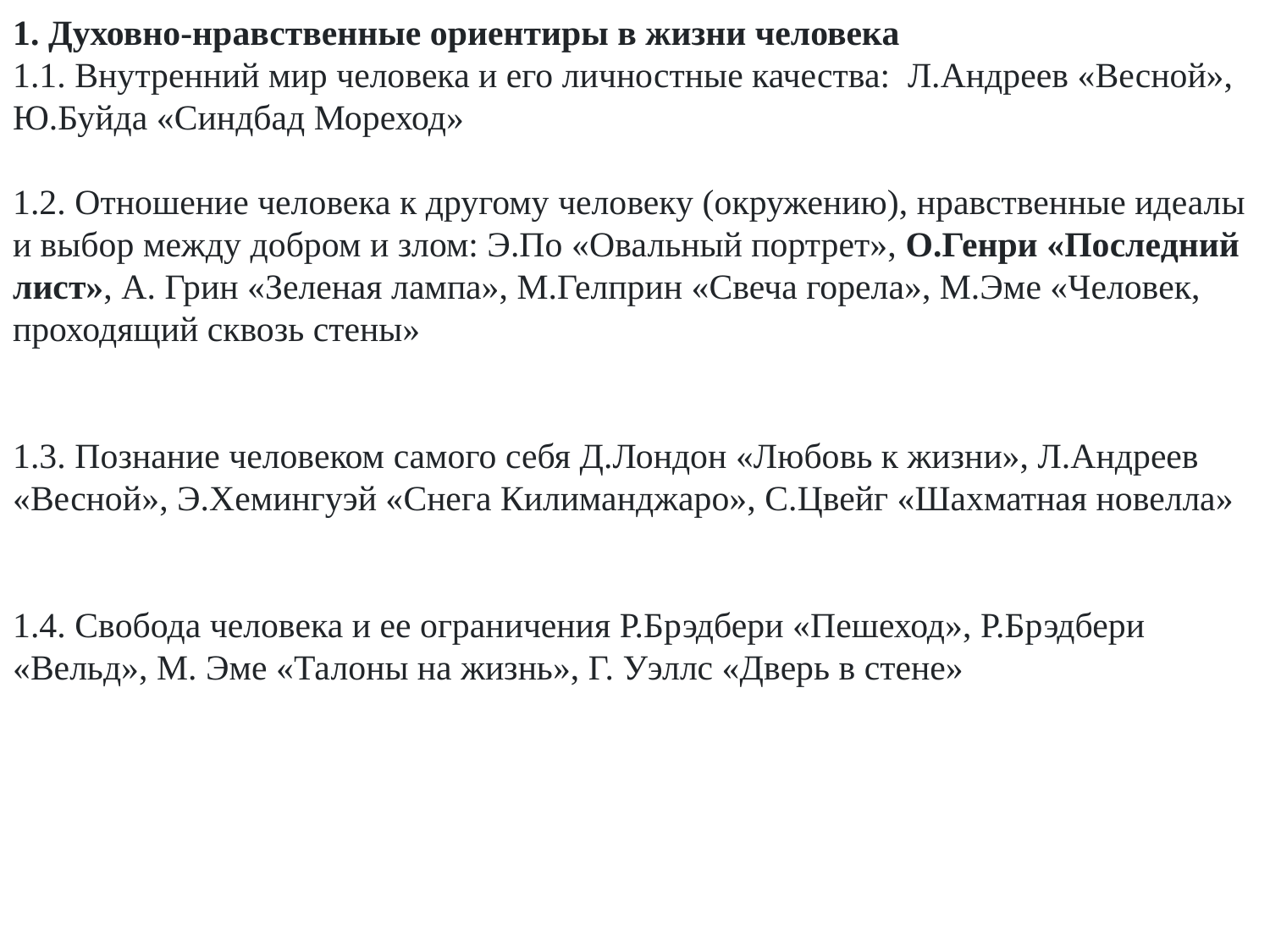

1. Духовно-нравственные ориентиры в жизни человека 
1.1. Внутренний мир человека и его личностные качества:  Л.Андреев «Весной», Ю.Буйда «Синдбад Мореход»
1.2. Отношение человека к другому человеку (окружению), нравственные идеалы и выбор между добром и злом: Э.По «Овальный портрет», О.Генри «Последний лист», А. Грин «Зеленая лампа», М.Гелприн «Свеча горела», М.Эме «Человек, проходящий сквозь стены»
1.3. Познание человеком самого себя Д.Лондон «Любовь к жизни», Л.Андреев «Весной», Э.Хемингуэй «Снега Килиманджаро», С.Цвейг «Шахматная новелла»
1.4. Свобода человека и ее ограничения Р.Брэдбери «Пешеход», Р.Брэдбери «Вельд», М. Эме «Талоны на жизнь», Г. Уэллс «Дверь в стене»